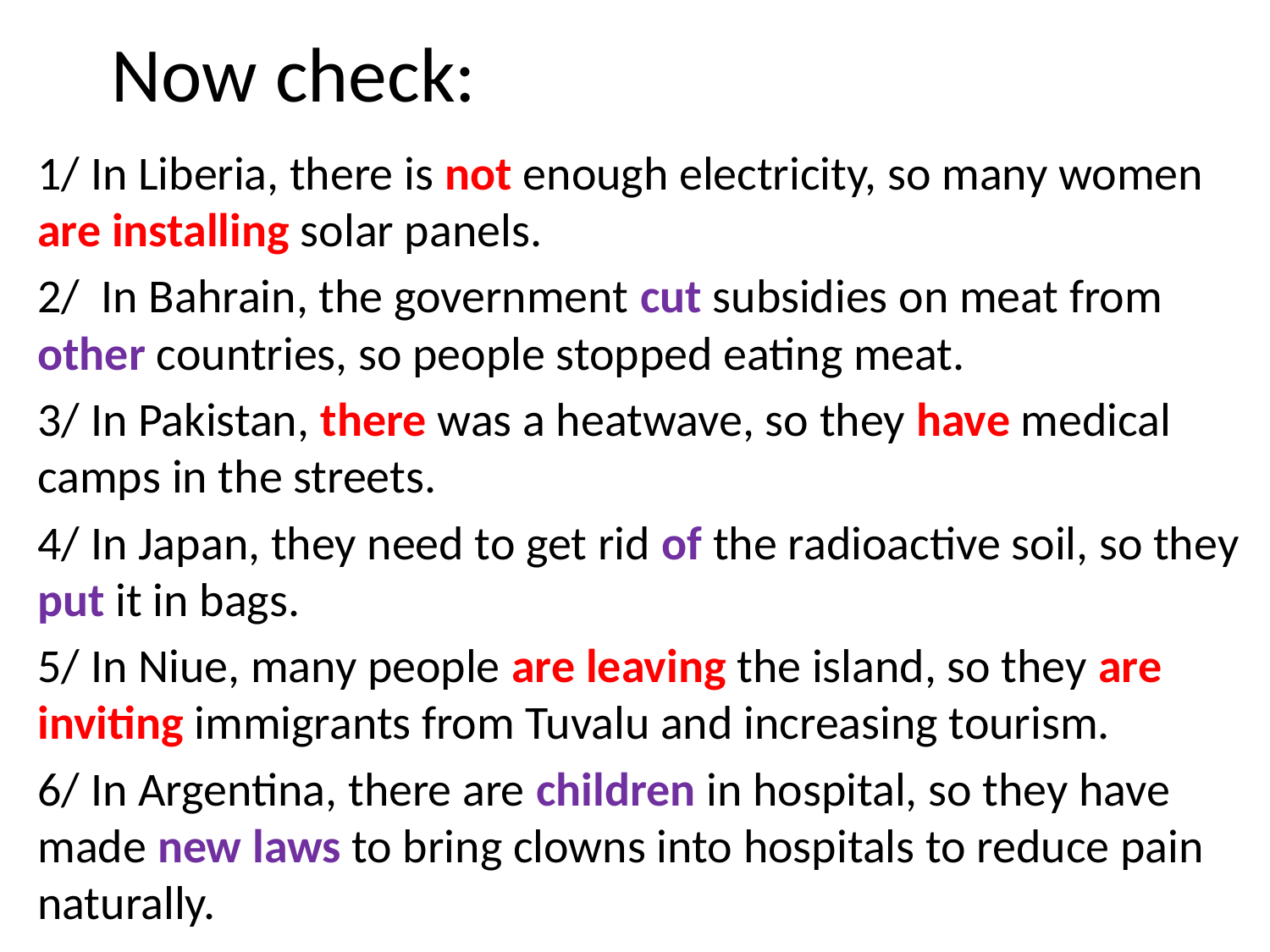

# Now check:
1/ In Liberia, there is not enough electricity, so many women are installing solar panels.
2/  In Bahrain, the government cut subsidies on meat from other countries, so people stopped eating meat.
3/ In Pakistan, there was a heatwave, so they have medical camps in the streets.
4/ In Japan, they need to get rid of the radioactive soil, so they put it in bags.
5/ In Niue, many people are leaving the island, so they are inviting immigrants from Tuvalu and increasing tourism.
6/ In Argentina, there are children in hospital, so they have made new laws to bring clowns into hospitals to reduce pain naturally.